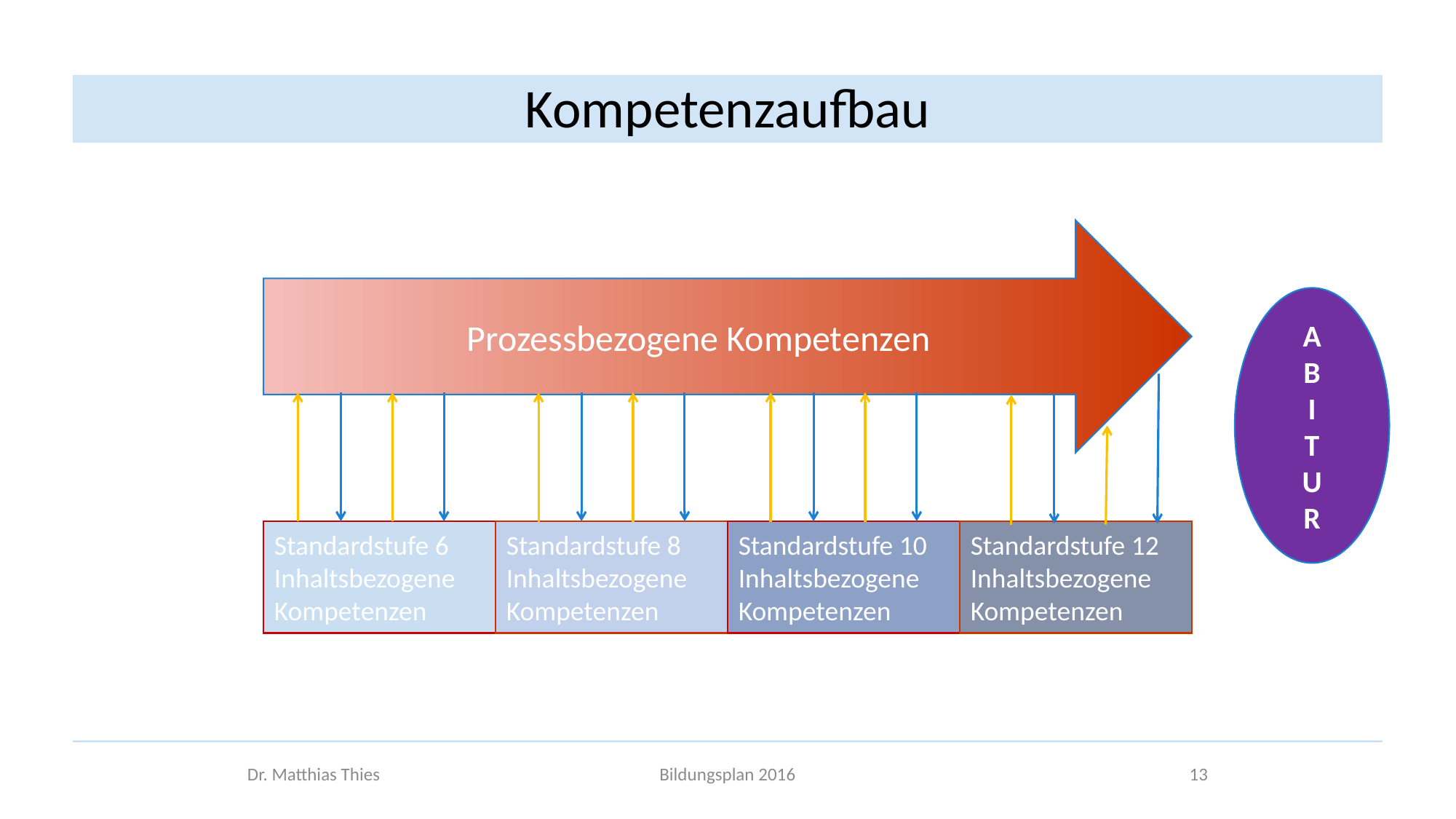

Kompetenzaufbau
Prozessbezogene Kompetenzen
A
B
I
T
U
R
Standardstufe 6 Inhaltsbezogene Kompetenzen
Standardstufe 8 Inhaltsbezogene Kompetenzen
Standardstufe 10 Inhaltsbezogene Kompetenzen
Standardstufe 12 Inhaltsbezogene Kompetenzen
Dr. Matthias Thies
Bildungsplan 2016
13